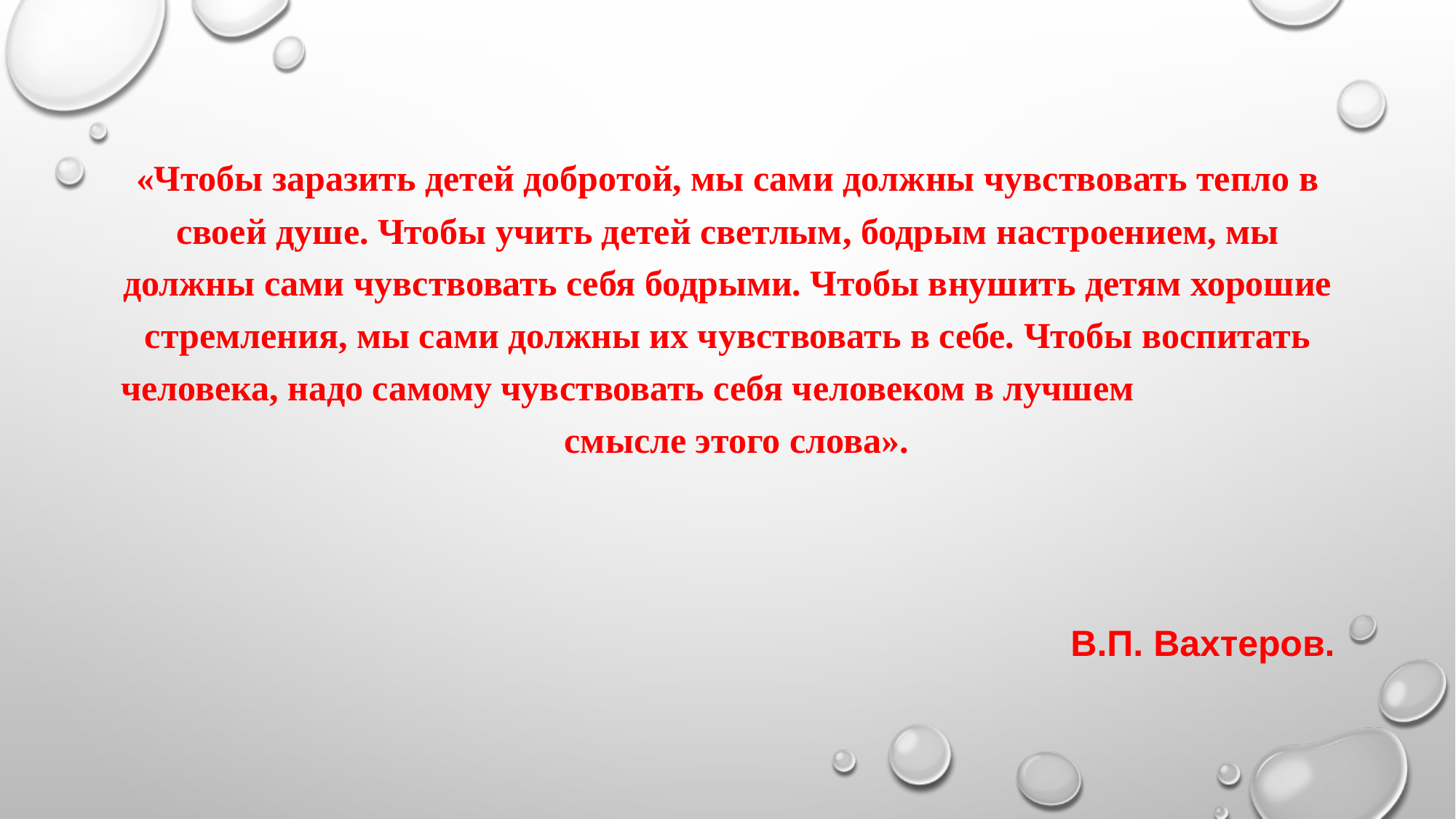

«Чтобы заразить детей добротой, мы сами должны чувствовать тепло в своей душе. Чтобы учить детей светлым, бодрым настроением, мы должны сами чувствовать себя бодрыми. Чтобы внушить детям хорошие стремления, мы сами должны их чувствовать в себе. Чтобы воспитать человека, надо самому чувствовать себя человеком в лучшем                          смысле этого слова».

В.П. Вахтеров.